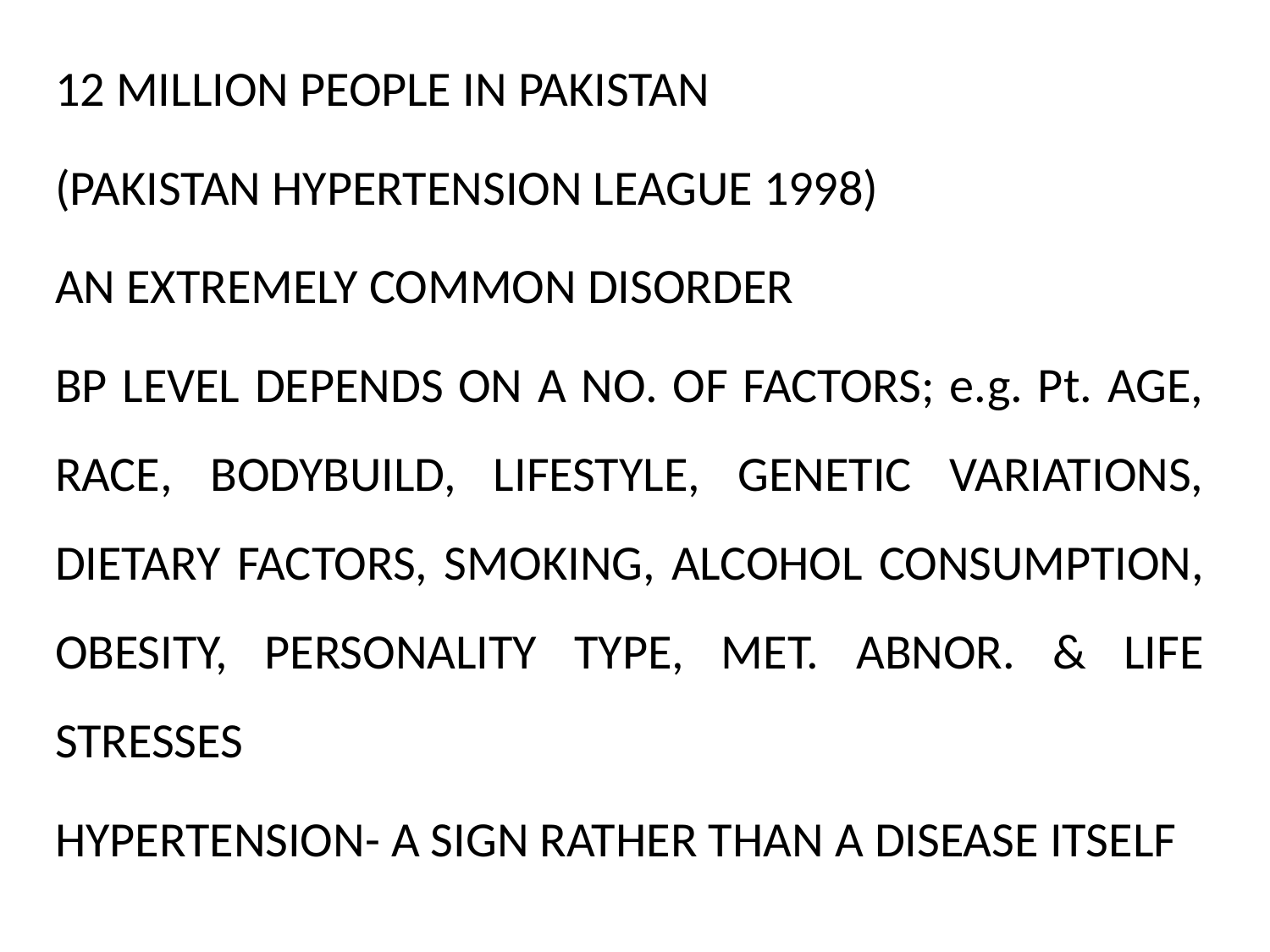

12 MILLION PEOPLE IN PAKISTAN
(PAKISTAN HYPERTENSION LEAGUE 1998)
AN EXTREMELY COMMON DISORDER
BP LEVEL DEPENDS ON A NO. OF FACTORS; e.g. Pt. AGE, RACE, BODYBUILD, LIFESTYLE, GENETIC VARIATIONS, DIETARY FACTORS, SMOKING, ALCOHOL CONSUMPTION, OBESITY, PERSONALITY TYPE, MET. ABNOR. & LIFE STRESSES
HYPERTENSION- A SIGN RATHER THAN A DISEASE ITSELF